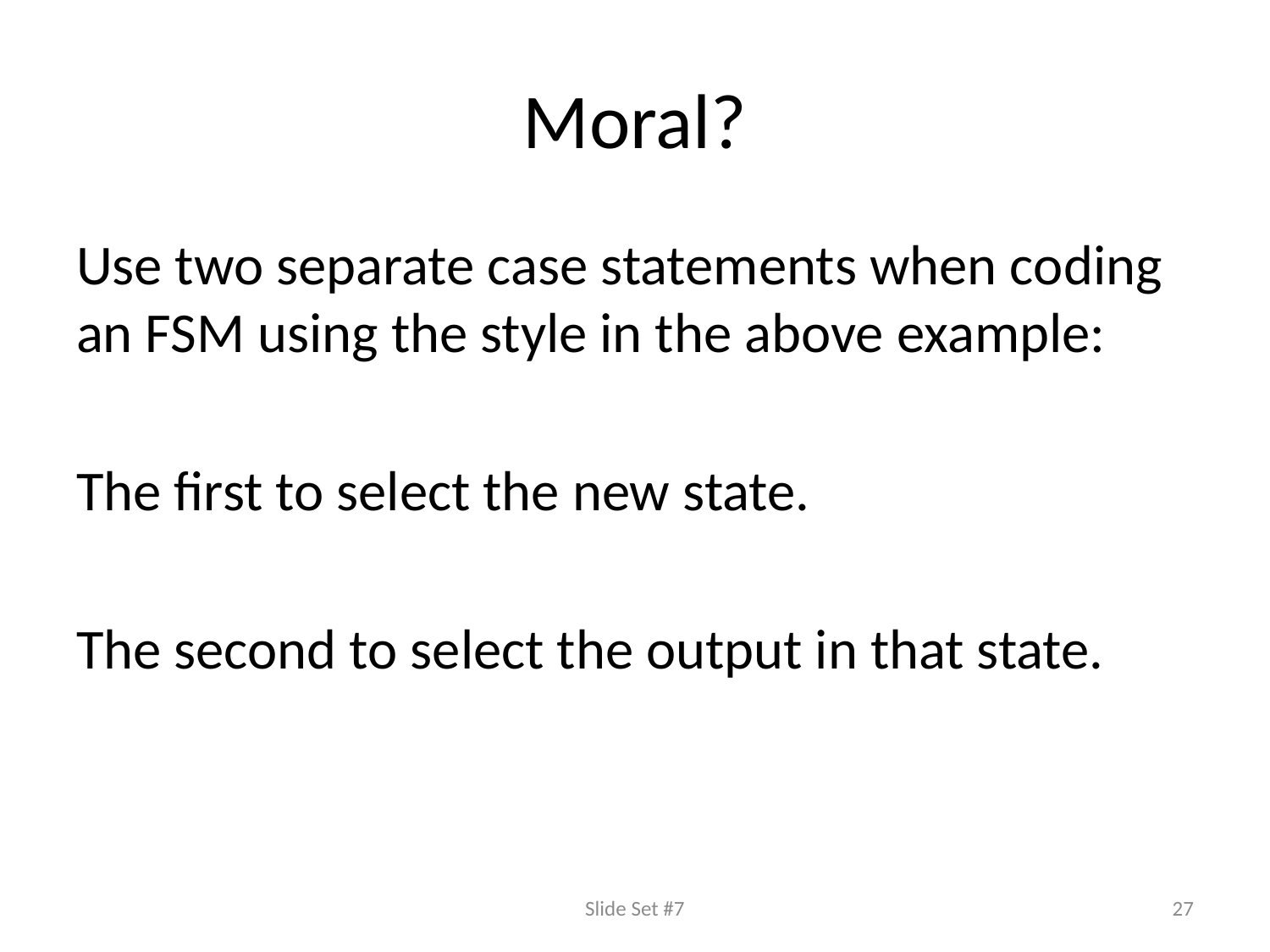

# Moral?
Use two separate case statements when coding an FSM using the style in the above example:

The first to select the new state.

The second to select the output in that state.
Slide Set #7
27